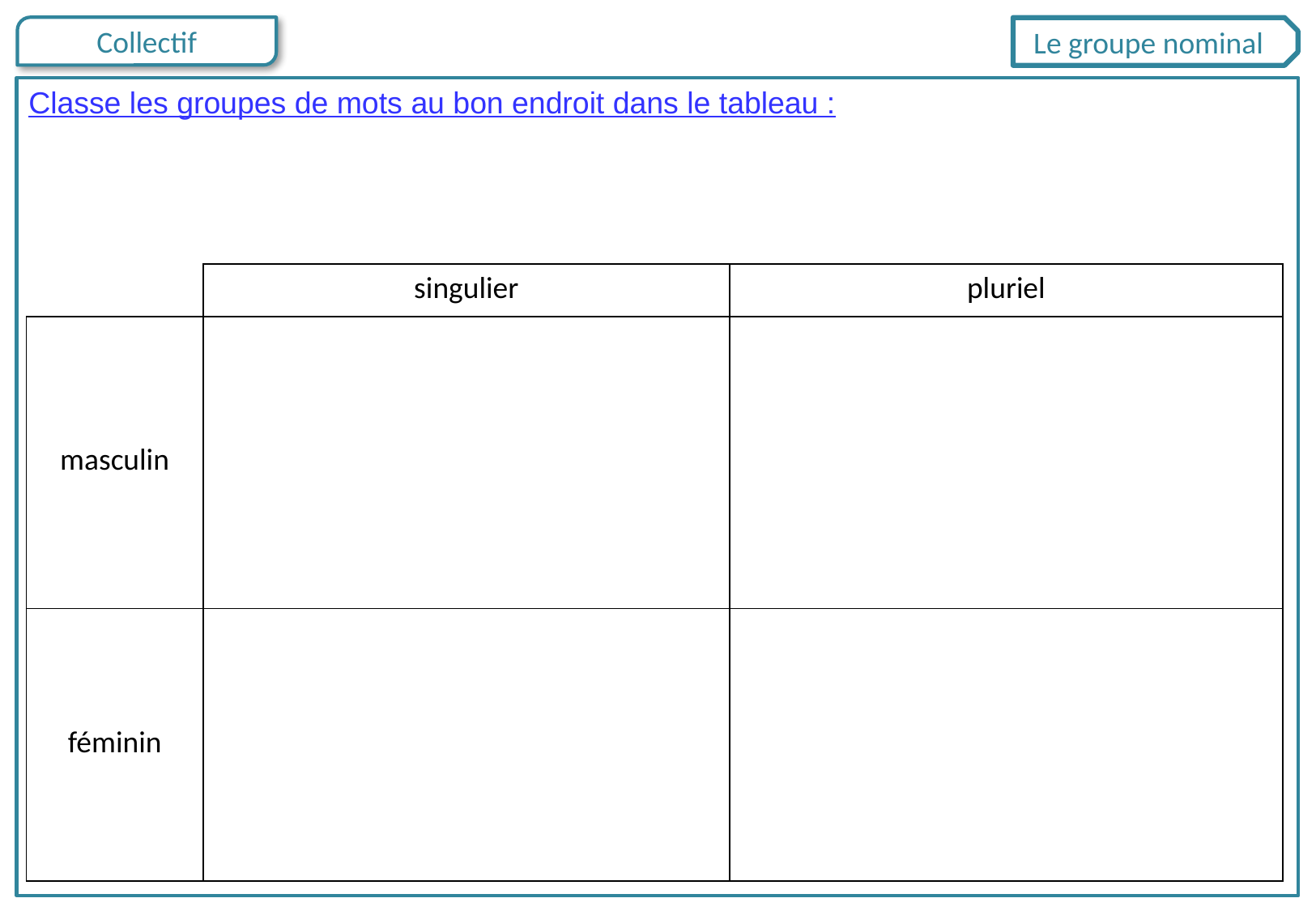

Le groupe nominal
Classe les groupes de mots au bon endroit dans le tableau :
|  | singulier | pluriel |
| --- | --- | --- |
| masculin |  |  |
| féminin |  |  |